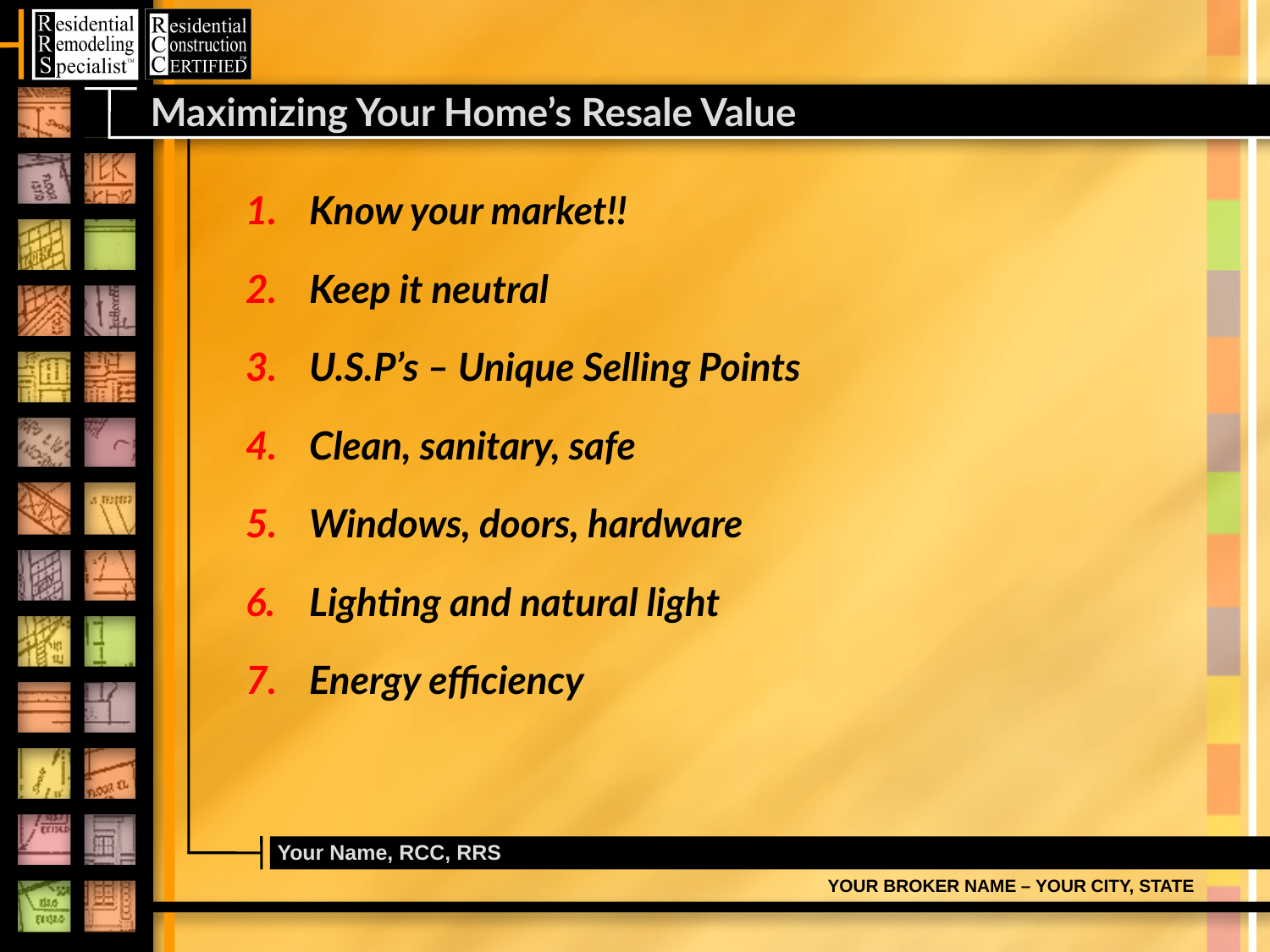

# Maximizing Your Home’s Resale Value
Know your market!!
Keep it neutral
U.S.P’s – Unique Selling Points
Clean, sanitary, safe
Windows, doors, hardware
Lighting and natural light
Energy efficiency
Your Name, RCC, RRS